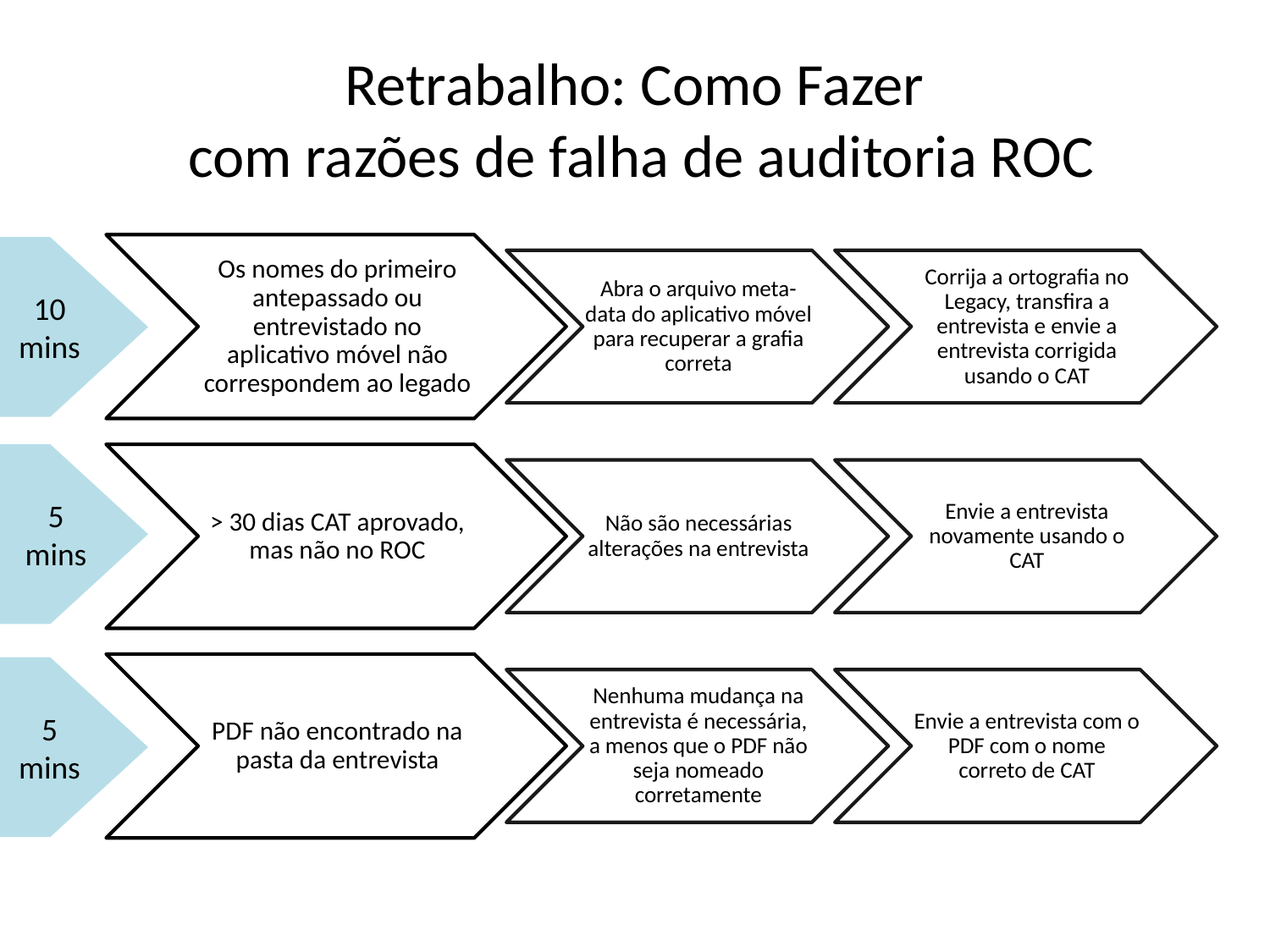

# Retrabalho: Como Fazer com razões de falha de auditoria ROC
Os nomes do primeiro antepassado ou entrevistado no aplicativo móvel não correspondem ao legado
Abra o arquivo meta-data do aplicativo móvel para recuperar a grafia correta
Corrija a ortografia no Legacy, transfira a entrevista e envie a entrevista corrigida usando o CAT
> 30 dias CAT aprovado, mas não no ROC
Não são necessárias alterações na entrevista
Envie a entrevista novamente usando o CAT
PDF não encontrado na pasta da entrevista
Nenhuma mudança na entrevista é necessária, a menos que o PDF não seja nomeado corretamente
Envie a entrevista com o PDF com o nome correto de CAT
10 mins
5
mins
5 mins